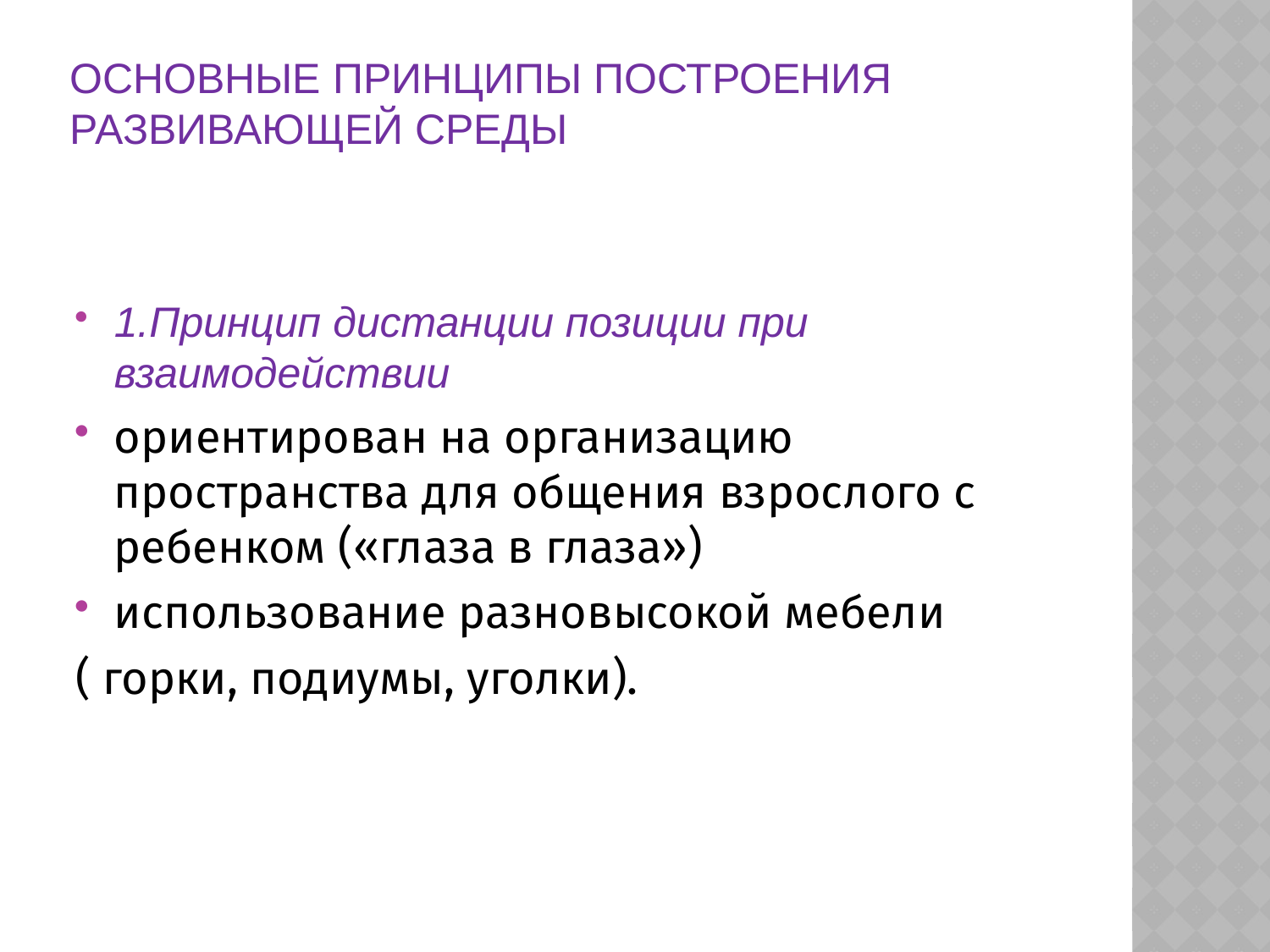

# Основные принципы построения развивающей среды

1.Принцип дистанции позиции при взаимодействии
ориентирован на организацию пространства для общения взрослого с ребенком («глаза в глаза»)
использование разновысокой мебели
( горки, подиумы, уголки).